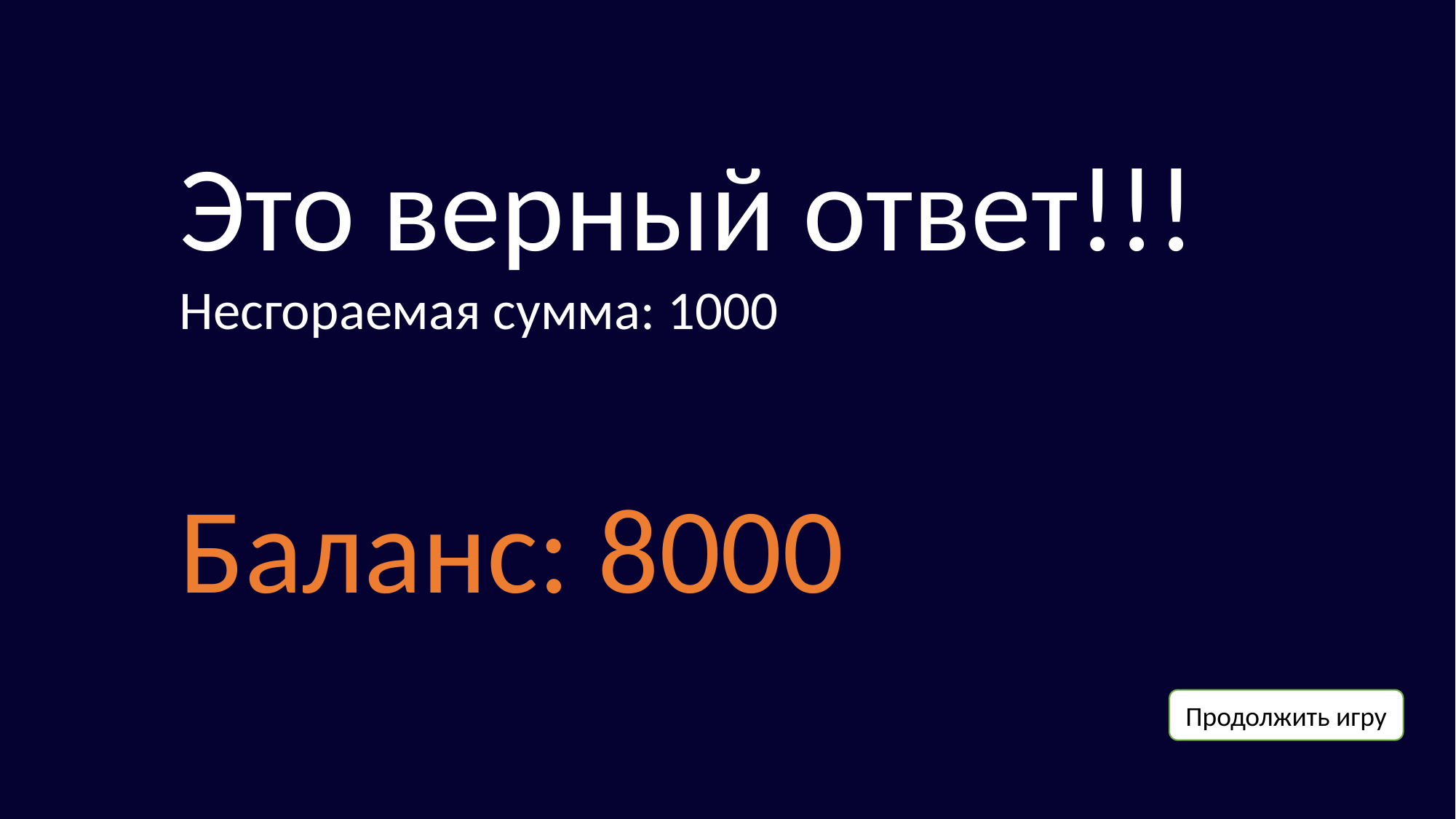

Это верный ответ!!!
Несгораемая сумма: 1000

Баланс: 8000

Продолжить игру